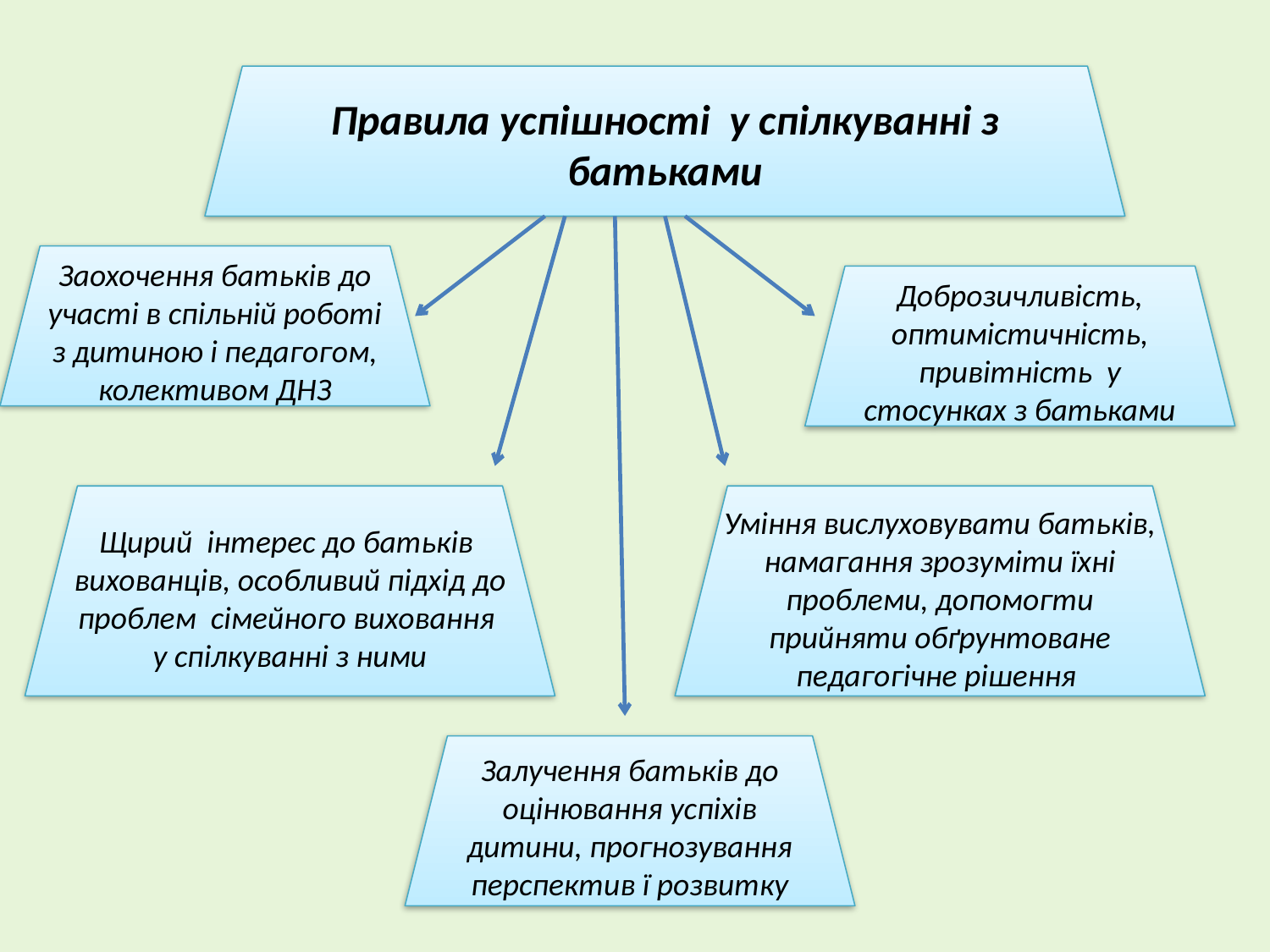

Правила успішності  у спілкуванні з батьками
Заохочення батьків до участі в спільній роботі з дитиною і педагогом, колективом ДНЗ
Доброзичливість, оптимістичність, привітність  у стосунках з батьками
Щирий  інтерес до батьків  вихованців, особливий підхід до проблем  сімейного виховання  у спілкуванні з ними
Уміння вислуховувати батьків, намагання зрозуміти їхні проблеми, допомогти прийняти обґрунтоване педагогічне рішення
Залучення батьків до оцінювання успіхів дитини, прогнозування перспектив ї розвитку